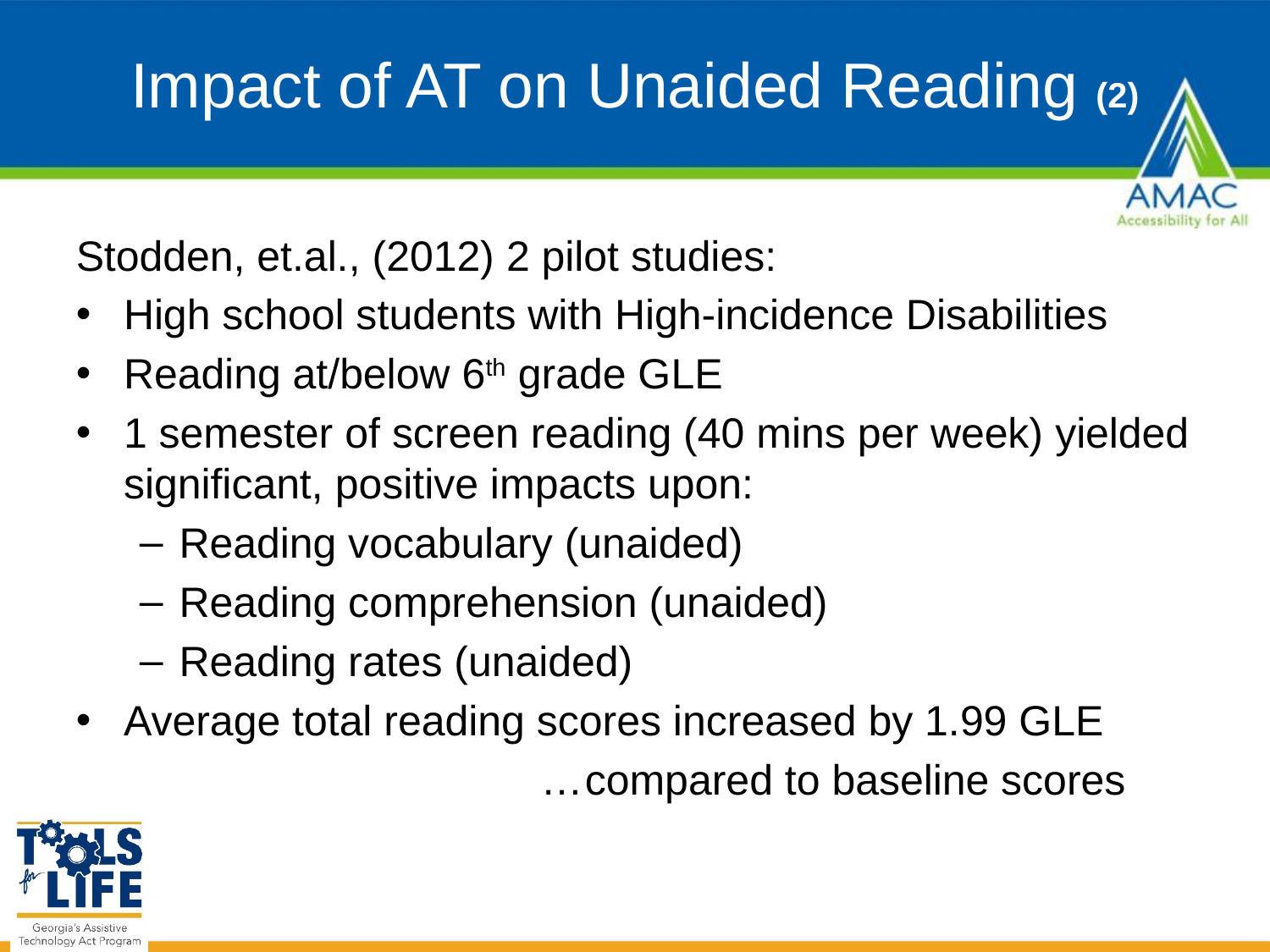

# Impact of AT on Unaided Reading (2)
Stodden, et.al., (2012) 2 pilot studies:
High school students with High-incidence Disabilities
Reading at/below 6th grade GLE
1 semester of screen reading (40 mins per week) yielded significant, positive impacts upon:
Reading vocabulary (unaided)
Reading comprehension (unaided)
Reading rates (unaided)
Average total reading scores increased by 1.99 GLE
                                  …compared to baseline scores